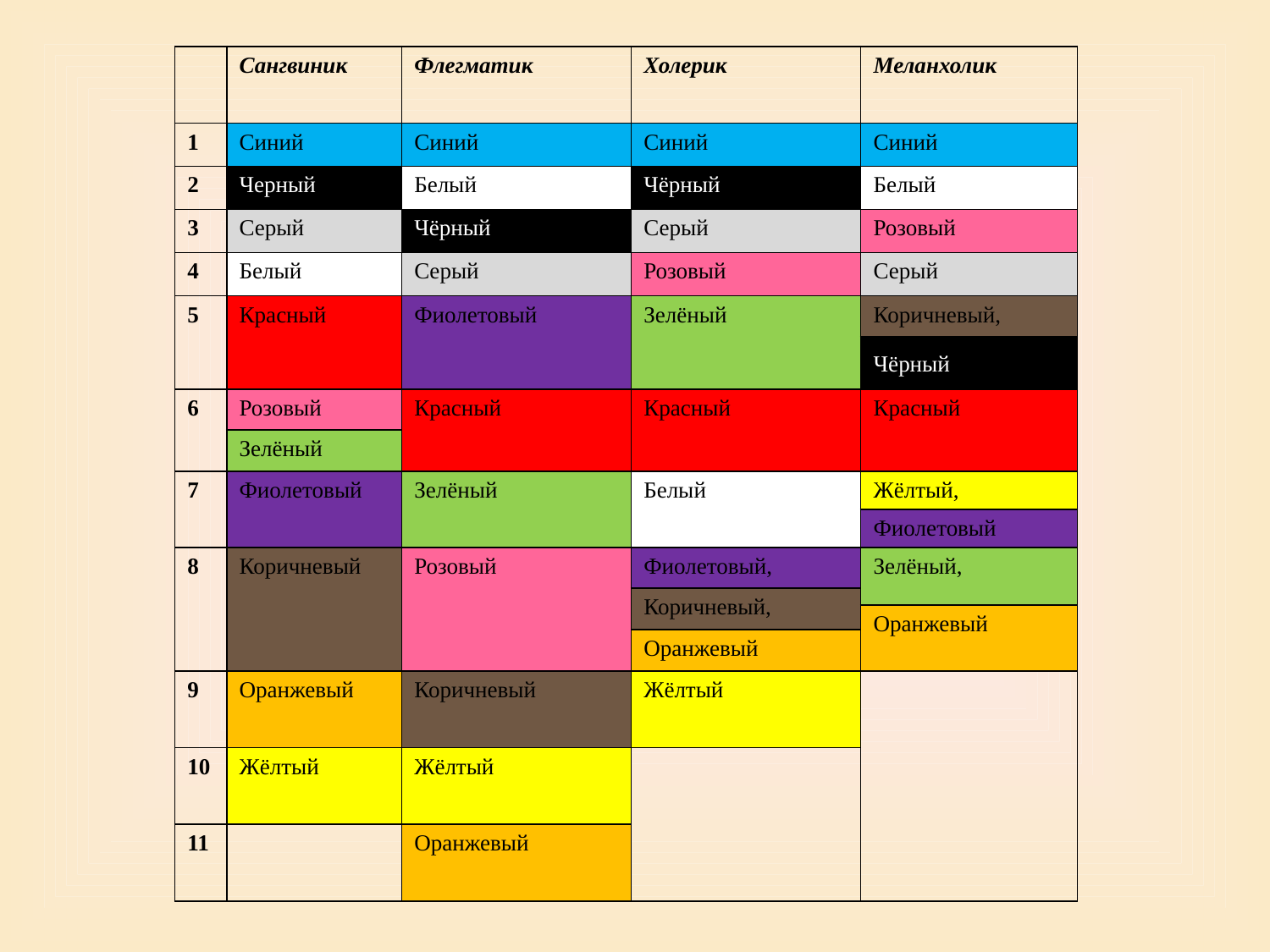

|  | Сангвиник | Флегматик | Холерик | Меланхолик |
| --- | --- | --- | --- | --- |
| 1 | Синий | Синий | Синий | Синий |
| 2 | Черный | Белый | Чёрный | Белый |
| 3 | Серый | Чёрный | Серый | Розовый |
| 4 | Белый | Серый | Розовый | Серый |
| 5 | Красный | Фиолетовый | Зелёный | Коричневый, |
|  |  |  |  | Чёрный |
| 6 | Розовый | Красный | Красный | Красный |
|  | Зелёный |  |  |  |
| 7 | Фиолетовый | Зелёный | Белый | Жёлтый, |
|  |  |  |  | Фиолетовый |
| 8 | Коричневый | Розовый | Фиолетовый, | Зелёный, |
|  |  |  | Коричневый, |  |
|  |  |  |  | Оранжевый |
|  |  |  | Оранжевый |  |
| 9 | Оранжевый | Коричневый | Жёлтый |  |
| 10 | Жёлтый | Жёлтый |  |  |
| 11 |  | Оранжевый |  |  |